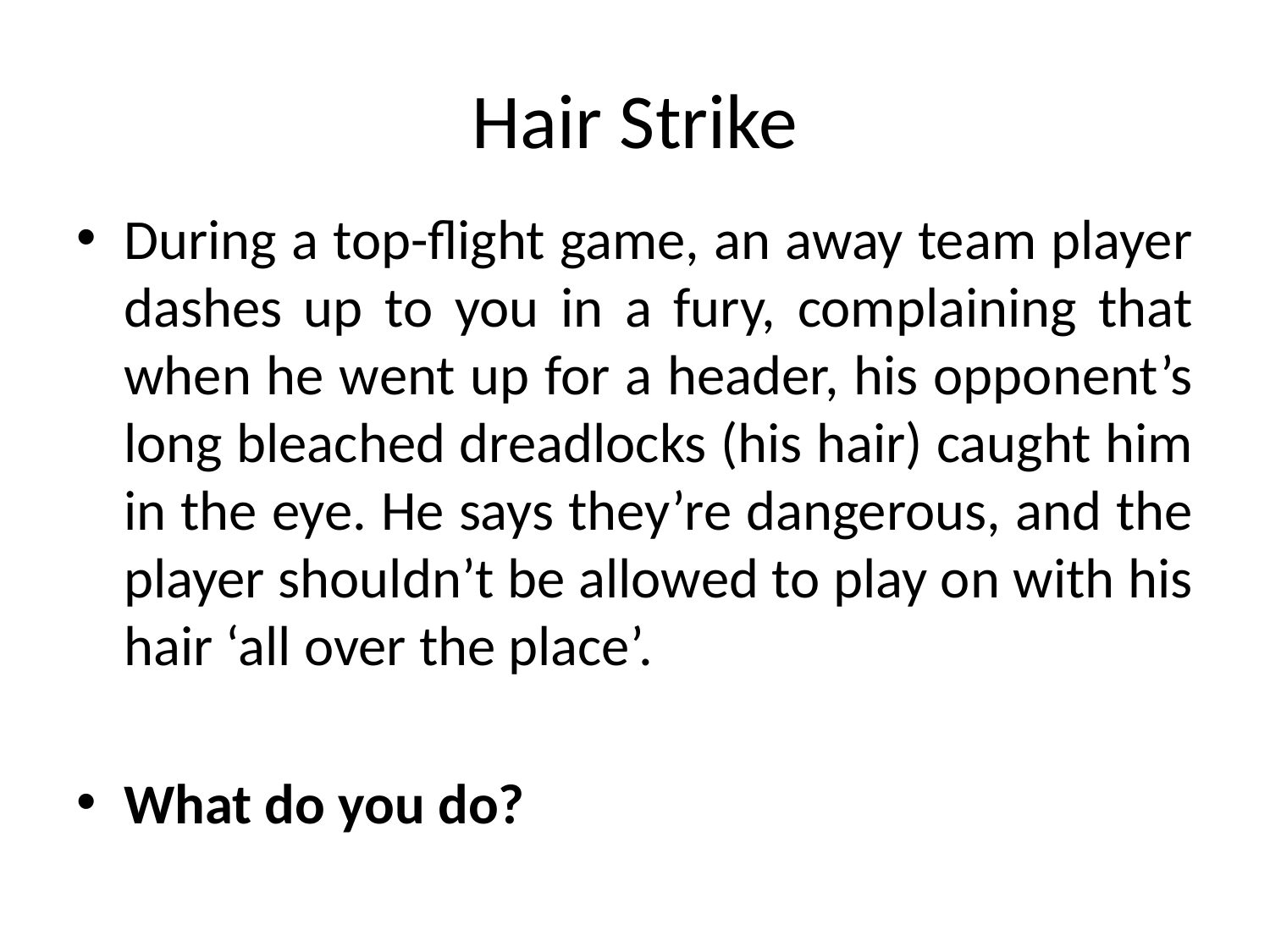

# Hair Strike
During a top-flight game, an away team player dashes up to you in a fury, complaining that when he went up for a header, his opponent’s long bleached dreadlocks (his hair) caught him in the eye. He says they’re dangerous, and the player shouldn’t be allowed to play on with his hair ‘all over the place’.

What do you do?